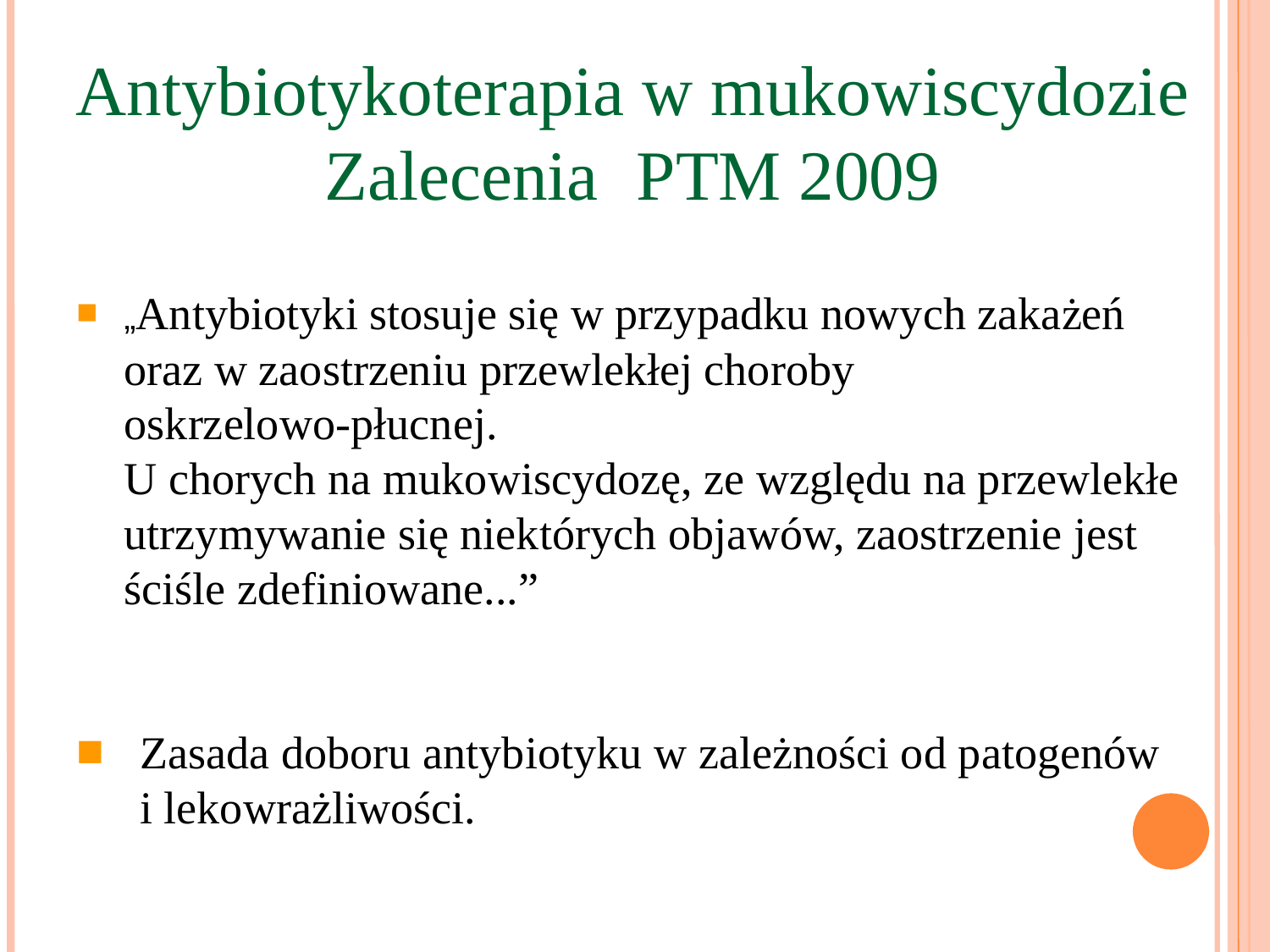

Antybiotykoterapia w mukowiscydozie 				Zalecenia 	PTM 2009

„Antybiotyki stosuje się w przypadku nowych zakażeń oraz w zaostrzeniu przewlekłej choroby oskrzelowo‑płucnej.
U chorych na mukowiscydozę, ze względu na przewlekłe utrzymywanie się niektórych objawów, zaostrzenie jest ściśle zdefiniowane...”

Zasada doboru antybiotyku w zależności od patogenów
i lekowrażliwości.